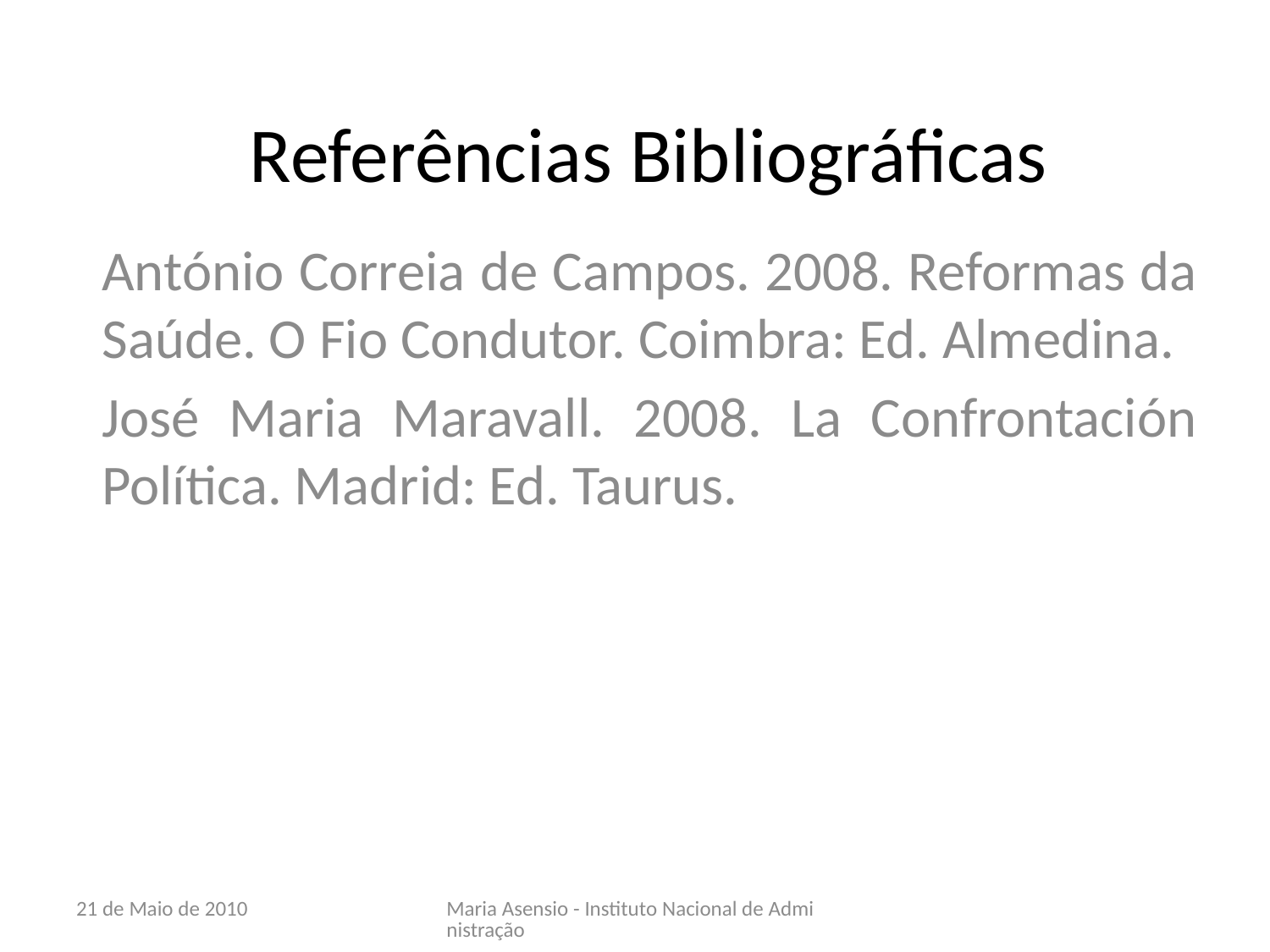

# Referências Bibliográficas
António Correia de Campos. 2008. Reformas da Saúde. O Fio Condutor. Coimbra: Ed. Almedina.
José Maria Maravall. 2008. La Confrontación Política. Madrid: Ed. Taurus.
21 de Maio de 2010
Maria Asensio - Instituto Nacional de Administração